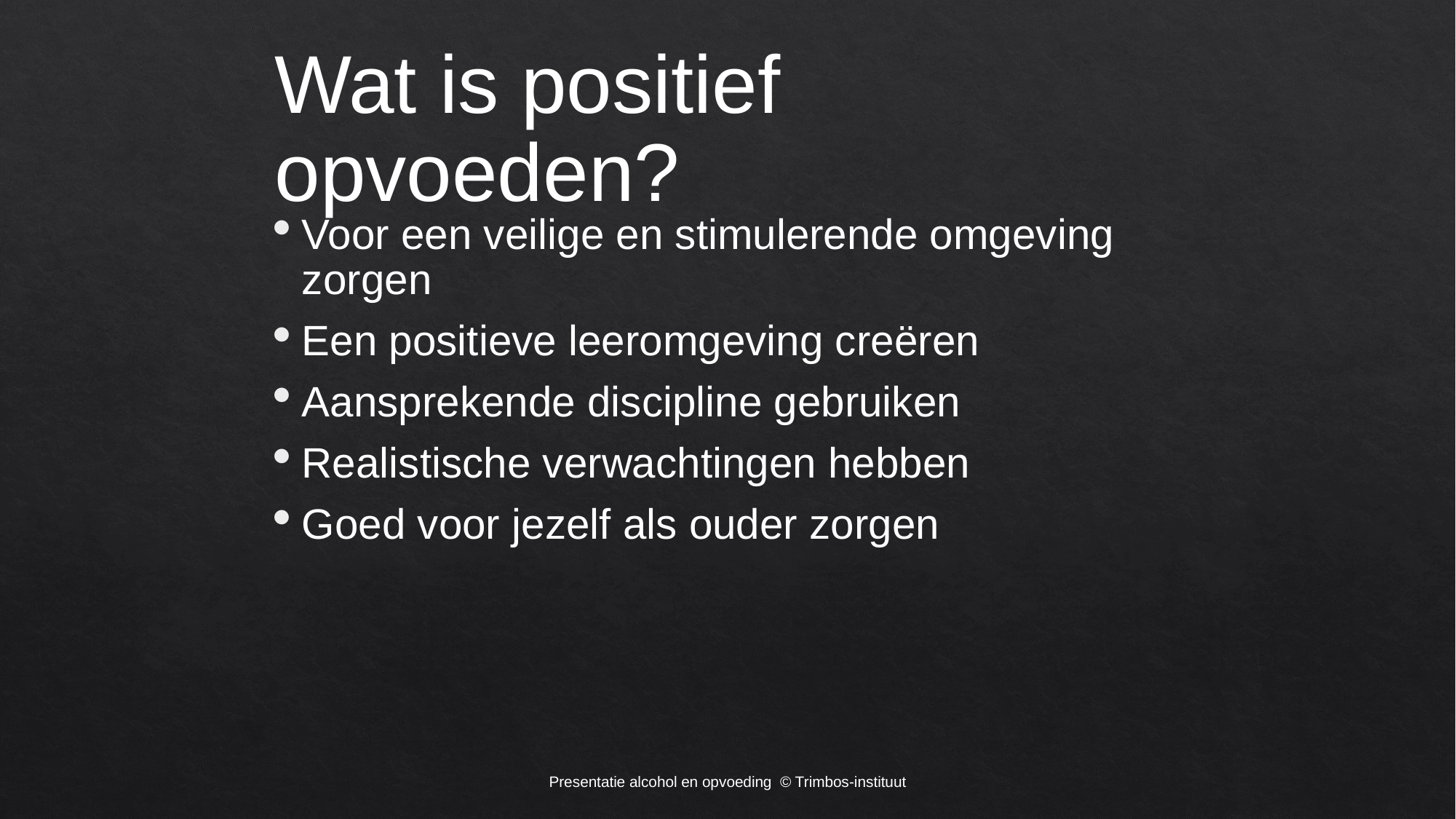

# Wat is positief opvoeden?
Voor een veilige en stimulerende omgeving zorgen
Een positieve leeromgeving creëren
Aansprekende discipline gebruiken
Realistische verwachtingen hebben
Goed voor jezelf als ouder zorgen

Presentatie alcohol en opvoeding  © Trimbos-instituut